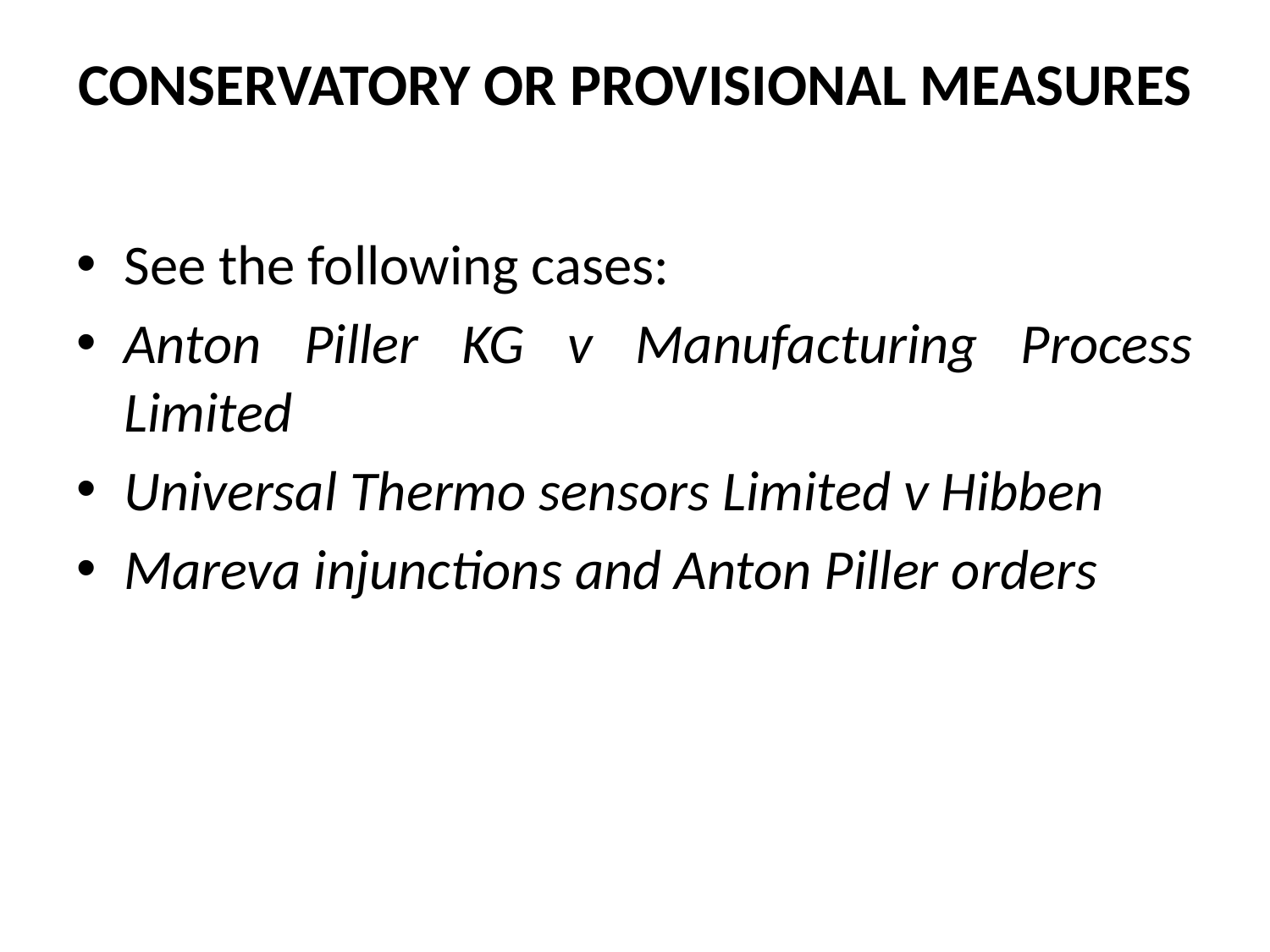

# CONSERVATORY OR PROVISIONAL MEASURES
See the following cases:
Anton Piller KG v Manufacturing Process Limited
Universal Thermo sensors Limited v Hibben
Mareva injunctions and Anton Piller orders